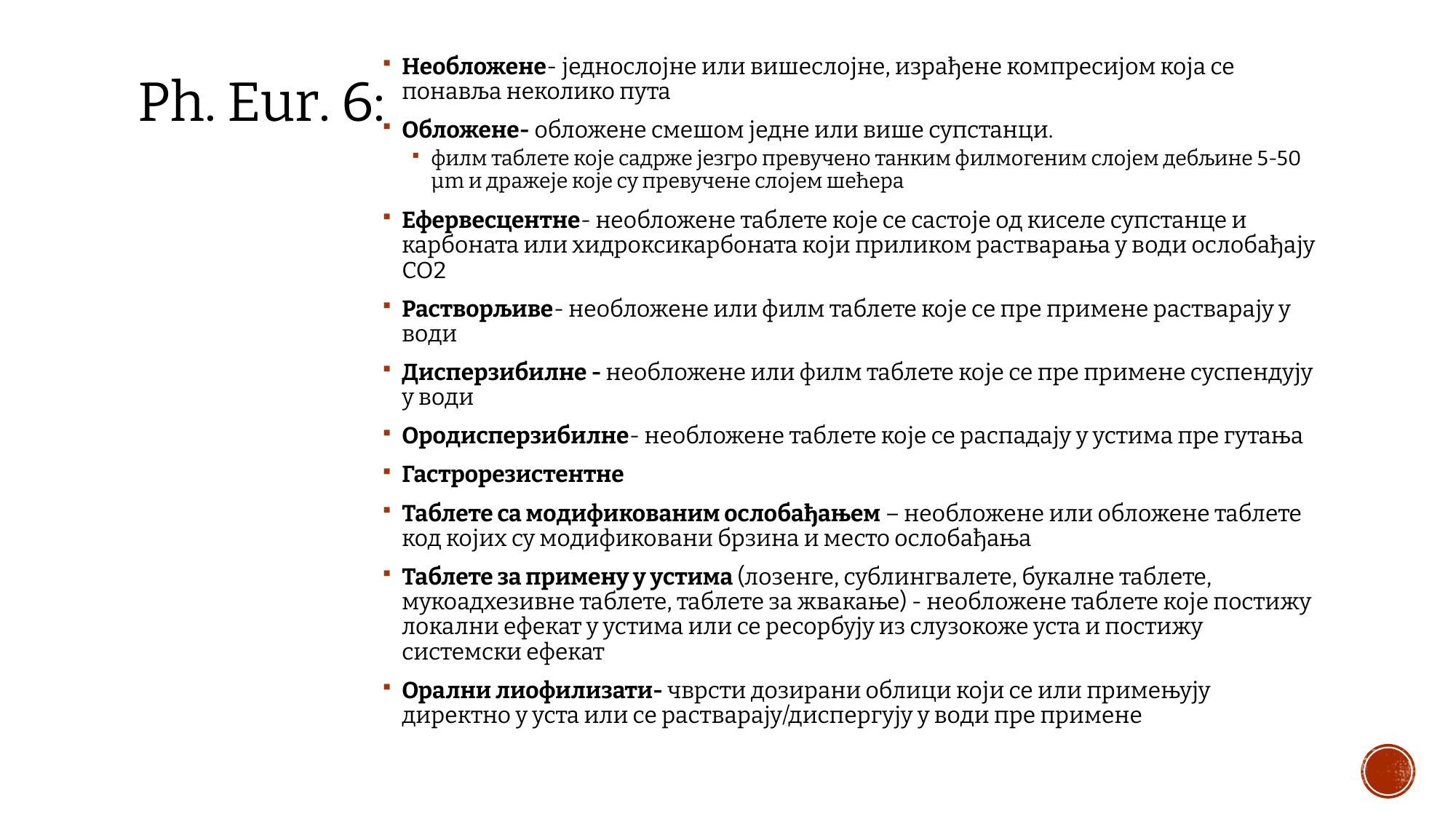

Необложене- једнослојне или вишеслојне, израђене компресијом која се понавља неколико пута
Обложене- обложене смешом једне или више супстанци.
филм таблете које садрже језгро превучено танким филмогеним слојем дебљине 5-50 µm и дражеје које су превучене слојем шећера
Ефервесцентне- необложене таблете које се састоје од киселе супстанце и карбоната или хидроксикарбоната који приликом растварања у води ослобађају CO2
Растворљиве- необложене или филм таблете које се пре примене растварају у води
Дисперзибилне - необложене или филм таблете које се пре примене суспендују у води
Oродисперзибилне- необложене таблете које се распадају у устима пре гутања
Гастрорезистентне
Таблете са модификованим ослобађањем – необложене или обложене таблете код којих су модификовани брзина и место ослобађања
Таблете за примену у устима (лозенге, сублингвалете, букалне таблете, мукоадхезивне таблете, таблете за жвакање) - необложене таблете које постижу локални ефекат у устима или се ресорбују из слузокоже уста и постижу системски ефекат
Орални лиофилизати- чврсти дозирани облици који се или примењују директно у уста или се растварају/диспергују у води пре примене

# Ph. Eur. 6: